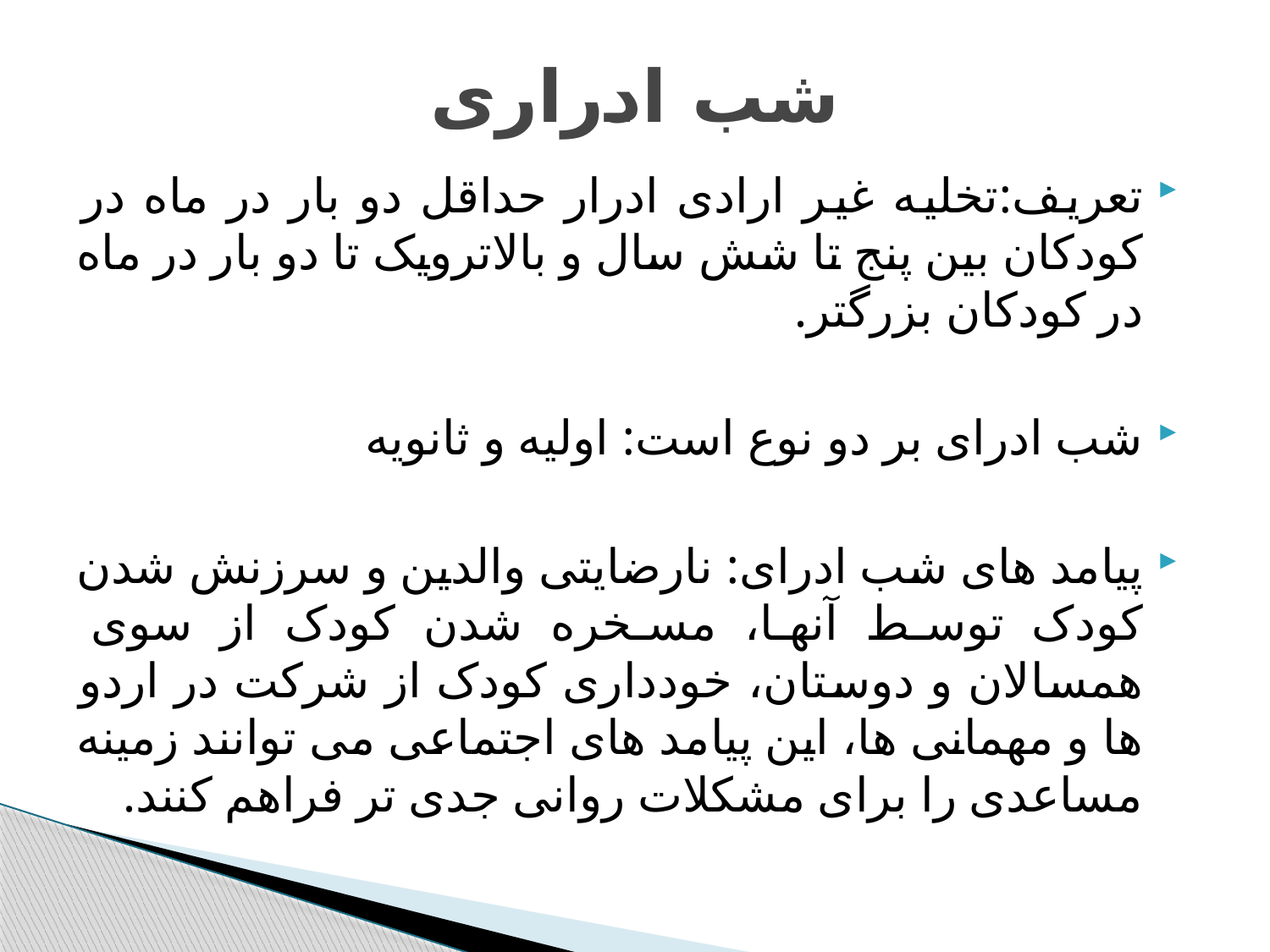

# شب ادراری
تعریف:تخلیه غیر ارادی ادرار حداقل دو بار در ماه در کودکان بین پنج تا شش سال و بالاترویک تا دو بار در ماه در کودکان بزرگتر.

شب ادرای بر دو نوع است: اولیه و ثانویه

پیامد های شب ادرای: نارضایتی والدین و سرزنش شدن کودک توسط آنها، مسخره شدن کودک از سوی همسالان و دوستان، خودداری کودک از شرکت در اردو ها و مهمانی ها، این پیامد های اجتماعی می توانند زمینه مساعدی را برای مشکلات روانی جدی تر فراهم کنند.